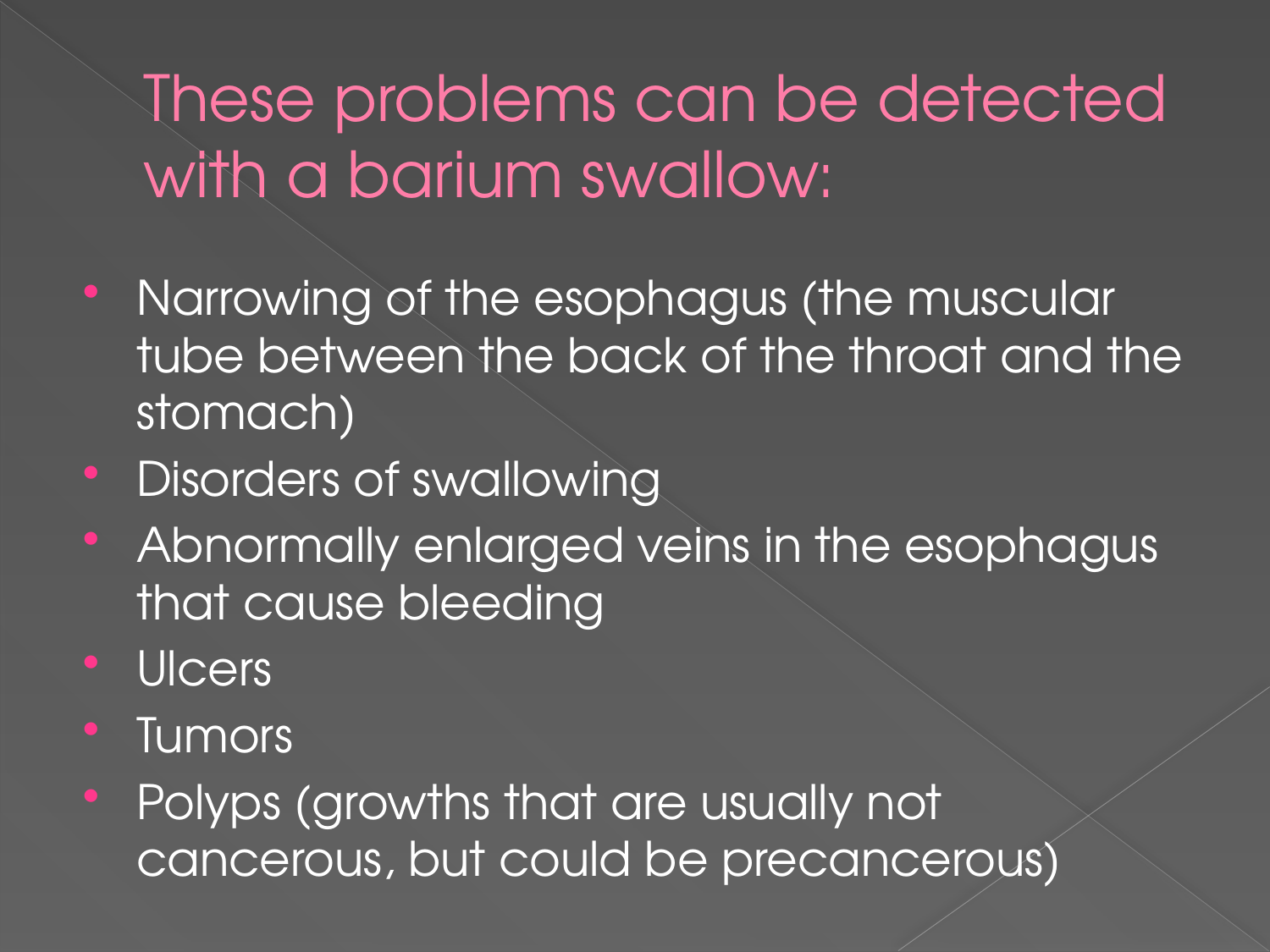

# These problems can be detected with a barium swallow:
Narrowing of the esophagus (the muscular tube between the back of the throat and the stomach)
Disorders of swallowing
Abnormally enlarged veins in the esophagus that cause bleeding
Ulcers
Tumors
Polyps (growths that are usually not cancerous, but could be precancerous)